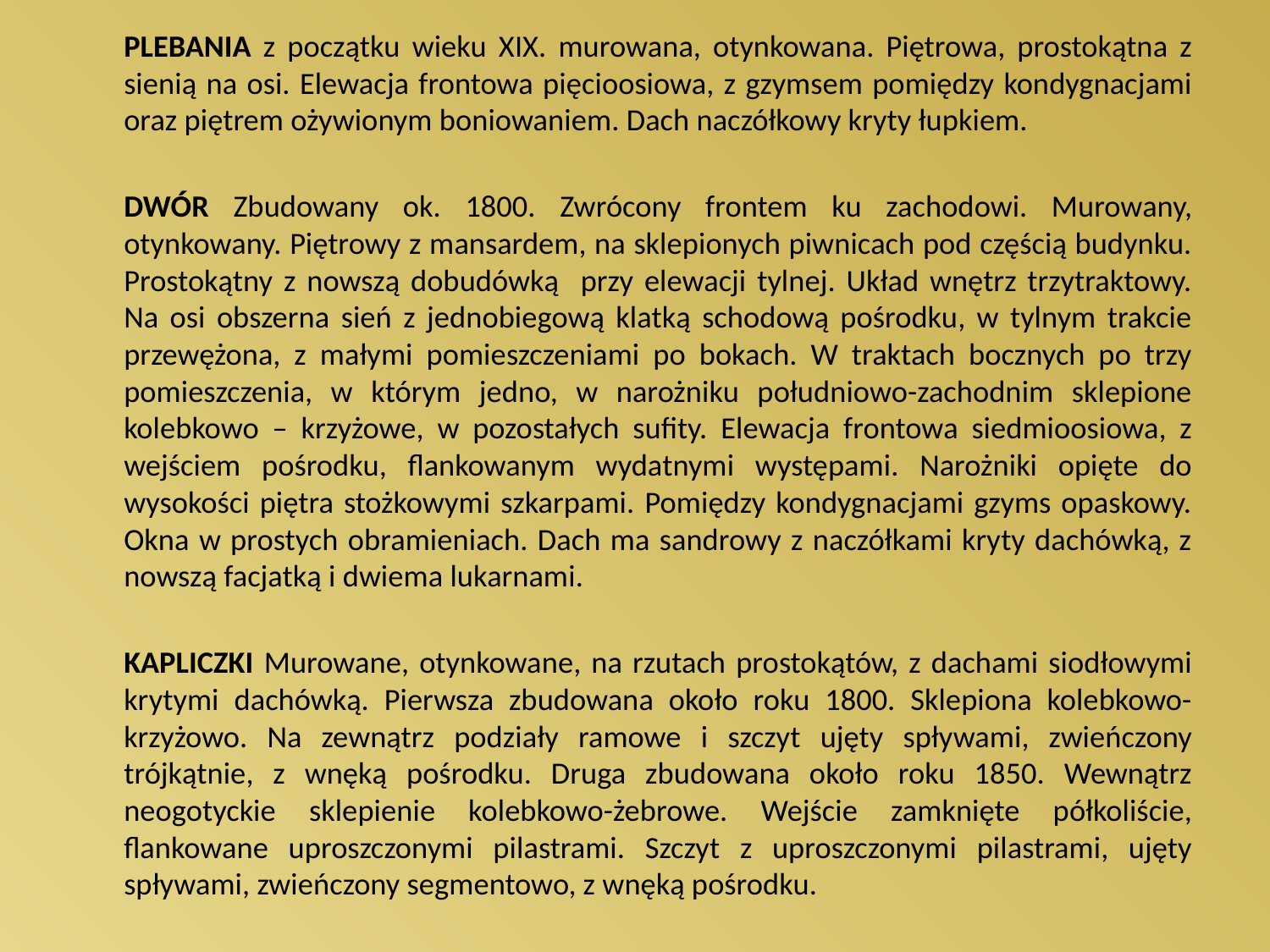

PLEBANIA z początku wieku XIX. murowana, otynkowana. Piętrowa, prostokątna z sienią na osi. Elewacja frontowa pięcioosiowa, z gzymsem pomiędzy kondygnacjami oraz piętrem ożywionym boniowaniem. Dach naczółkowy kryty łupkiem.

	DWÓR Zbudowany ok. 1800. Zwrócony frontem ku zachodowi. Murowany, otynkowany. Piętrowy z mansardem, na sklepionych piwnicach pod częścią budynku. Prostokątny z nowszą dobudówką  przy elewacji tylnej. Układ wnętrz trzytraktowy. Na osi obszerna sień z jednobiegową klatką schodową pośrodku, w tylnym trakcie przewężona, z małymi pomieszczeniami po bokach. W traktach bocznych po trzy pomieszczenia, w którym jedno, w narożniku południowo-zachodnim sklepione kolebkowo – krzyżowe, w pozostałych sufity. Elewacja frontowa siedmioosiowa, z wejściem pośrodku, flankowanym wydatnymi występami. Narożniki opięte do wysokości piętra stożkowymi szkarpami. Pomiędzy kondygnacjami gzyms opaskowy. Okna w prostych obramieniach. Dach ma sandrowy z naczółkami kryty dachówką, z nowszą facjatką i dwiema lukarnami.

	KAPLICZKI Murowane, otynkowane, na rzutach prostokątów, z dachami siodłowymi krytymi dachówką. Pierwsza zbudowana około roku 1800. Sklepiona kolebkowo-krzyżowo. Na zewnątrz podziały ramowe i szczyt ujęty spływami, zwieńczony trójkątnie, z wnęką pośrodku. Druga zbudowana około roku 1850. Wewnątrz neogotyckie sklepienie kolebkowo-żebrowe. Wejście zamknięte półkoliście, flankowane uproszczonymi pilastrami. Szczyt z uproszczonymi pilastrami, ujęty spływami, zwieńczony segmentowo, z wnęką pośrodku.